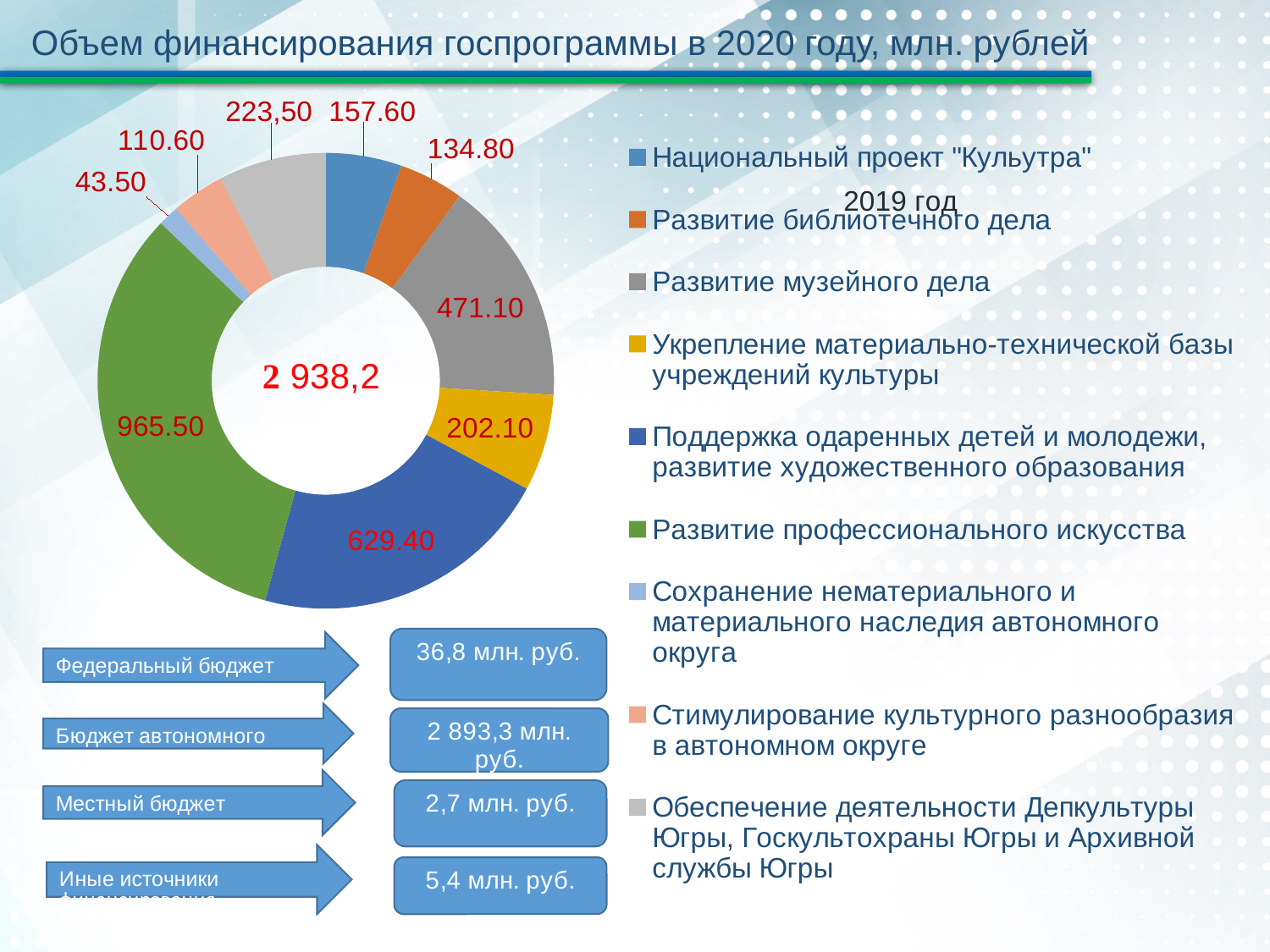

Объем финансирования госпрограммы в 2020 году, млн. рублей

### Chart

| Category |  |
|---|---|
| Национальный проект "Кульутра" | 157.6 |
| Развитие библиотечного дела  | 134.8 |
| Развитие музейного дела  | 471.1 |
| Укрепление материально-технической базы учреждений культуры  | 202.1 |
| Поддержка одаренных детей и молодежи, развитие художественного образования  | 629.4 |
| Развитие профессионального искусства  | 965.5 |
| Сохранение нематериального и материального наследия автономного округа  | 43.5 |
| Стимулирование культурного разнообразия в автономном округе  | 110.6 |
| Обеспечение деятельности Депкультуры Югры, Госкультохраны Югры и Архивной службы Югры | 223.5 |

### Chart: 2019 год

| Category |
|---|